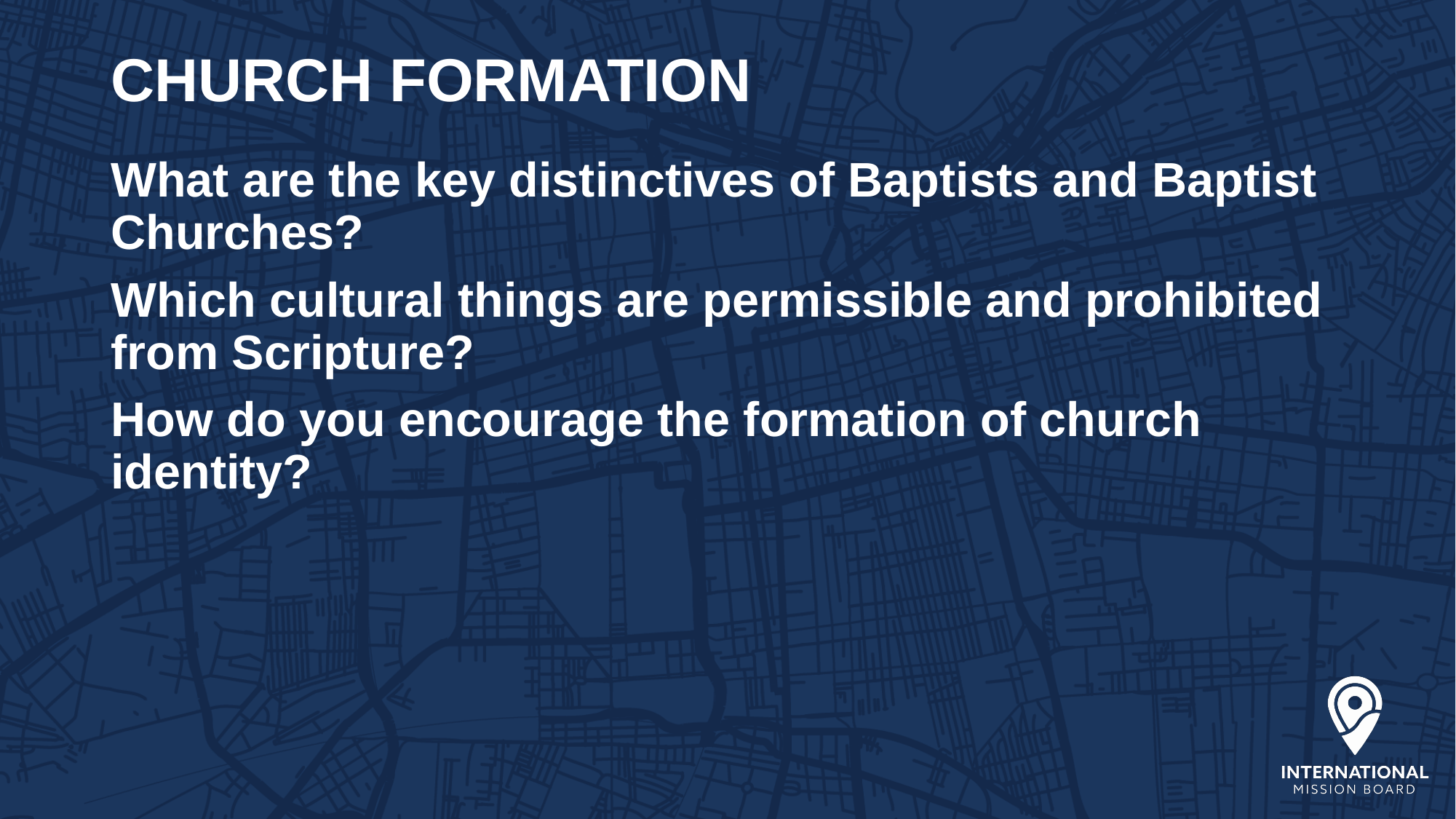

# CHURCH FORMATION
What are the key distinctives of Baptists and Baptist Churches?
Which cultural things are permissible and prohibited from Scripture?
How do you encourage the formation of church identity?